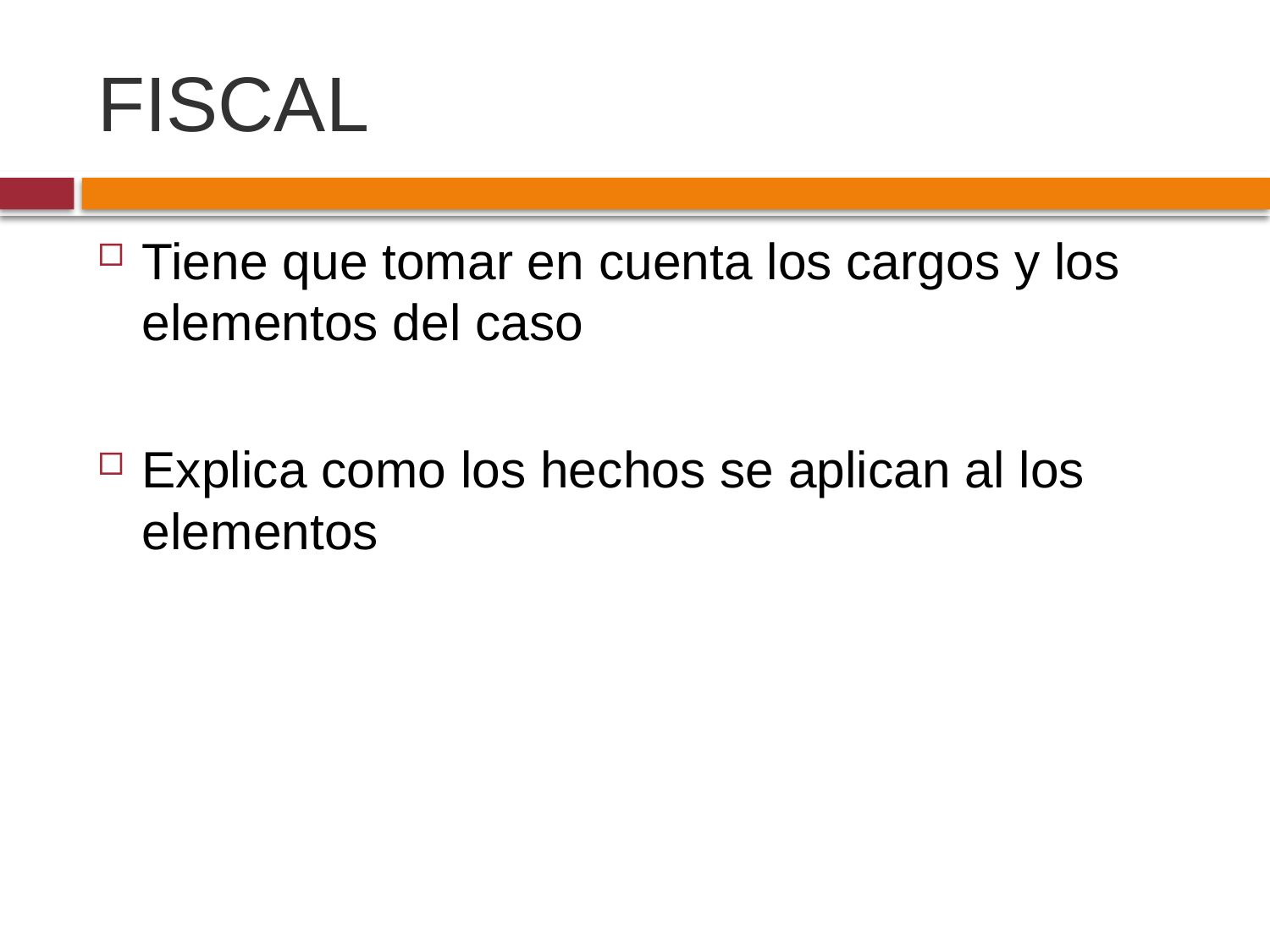

# FISCAL
Tiene que tomar en cuenta los cargos y los elementos del caso

Explica como los hechos se aplican al los elementos